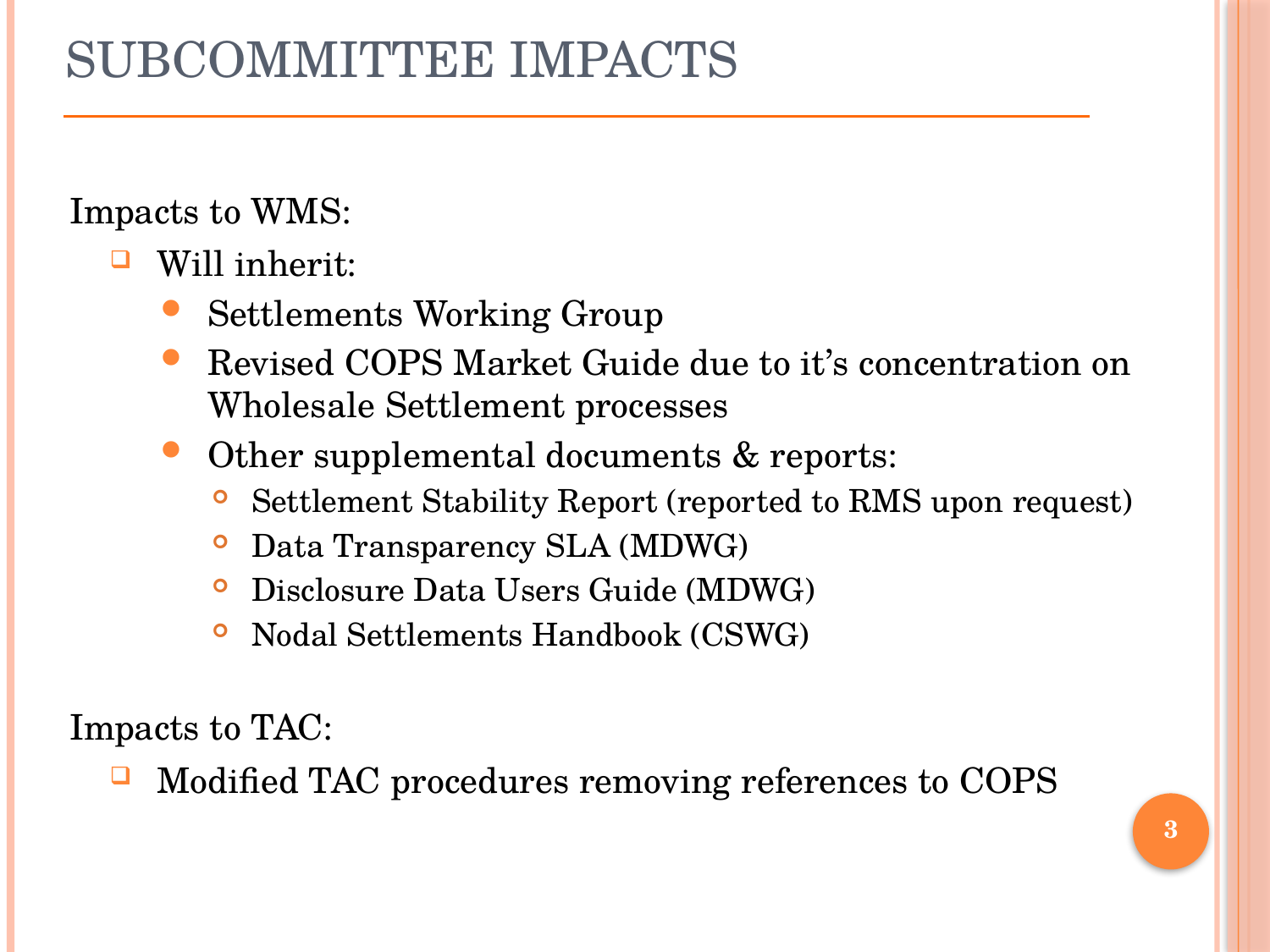

# Subcommittee Impacts

Impacts to WMS:
Will inherit:
Settlements Working Group
Revised COPS Market Guide due to it’s concentration on Wholesale Settlement processes
Other supplemental documents & reports:
Settlement Stability Report (reported to RMS upon request)
Data Transparency SLA (MDWG)
Disclosure Data Users Guide (MDWG)
Nodal Settlements Handbook (CSWG)

Impacts to TAC:
Modified TAC procedures removing references to COPS
3